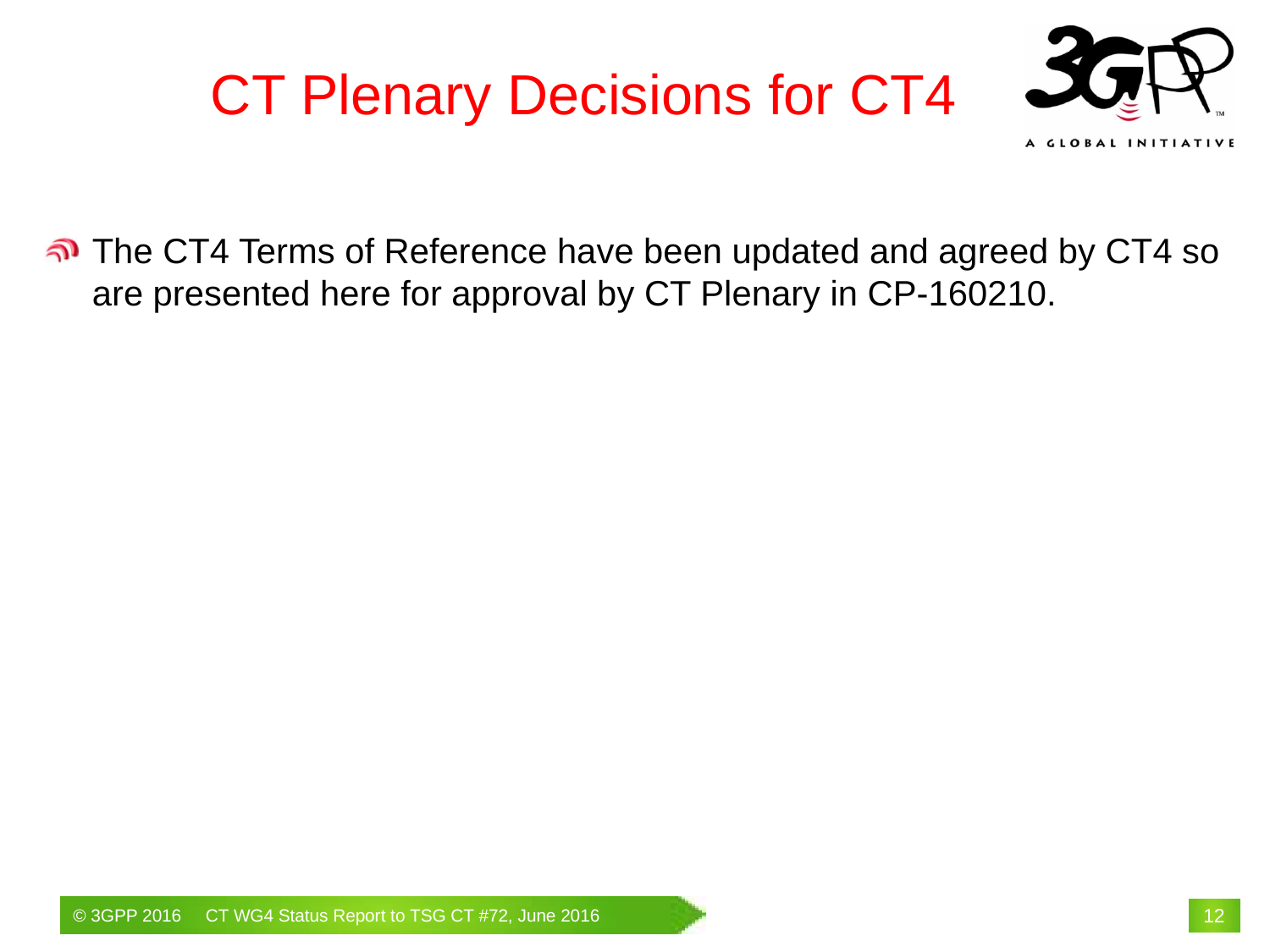

# CT Plenary Decisions for CT4
The CT4 Terms of Reference have been updated and agreed by CT4 so are presented here for approval by CT Plenary in CP-160210.